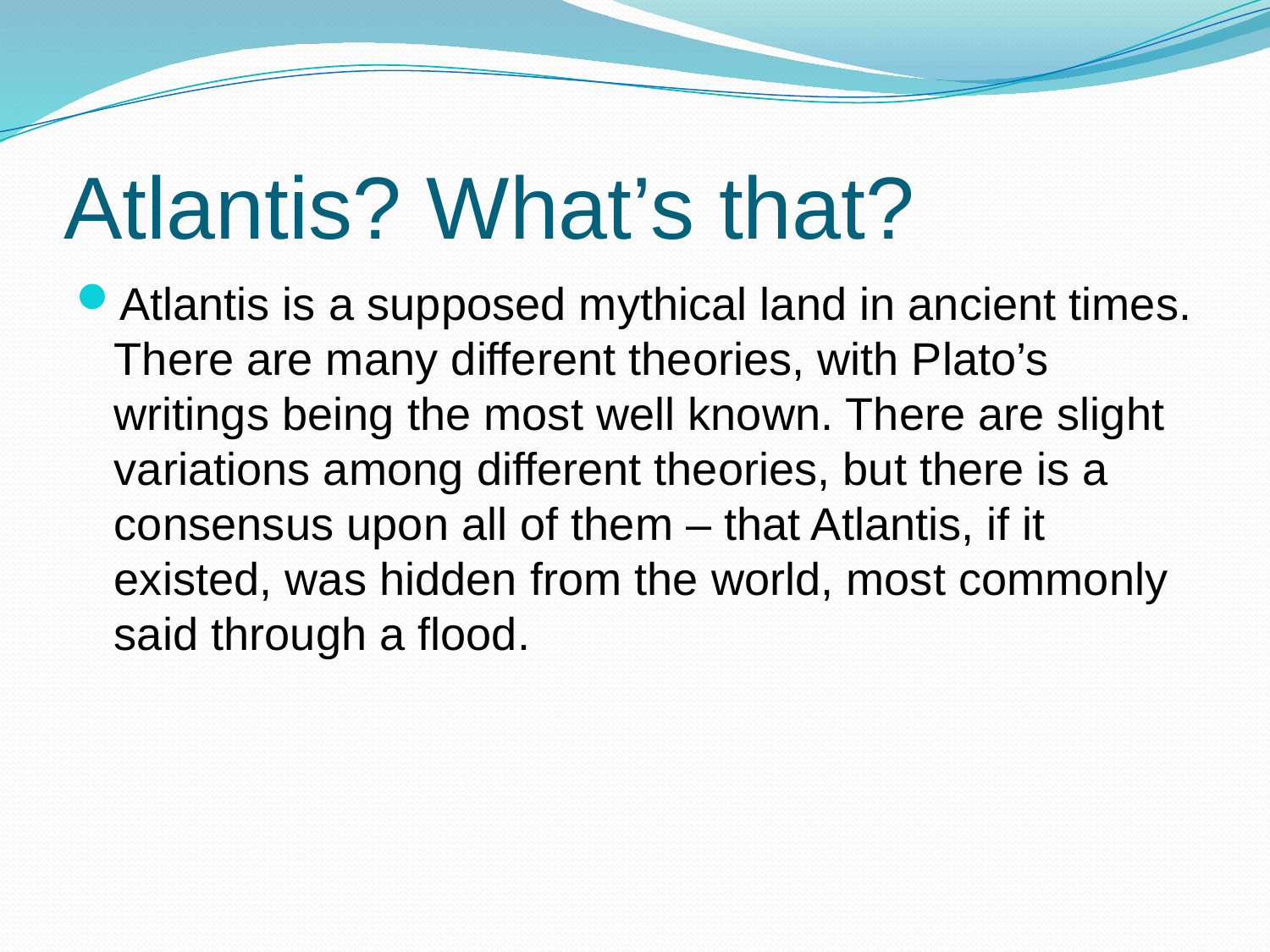

# Atlantis? What’s that?
Atlantis is a supposed mythical land in ancient times. There are many different theories, with Plato’s writings being the most well known. There are slight variations among different theories, but there is a consensus upon all of them – that Atlantis, if it existed, was hidden from the world, most commonly said through a flood.